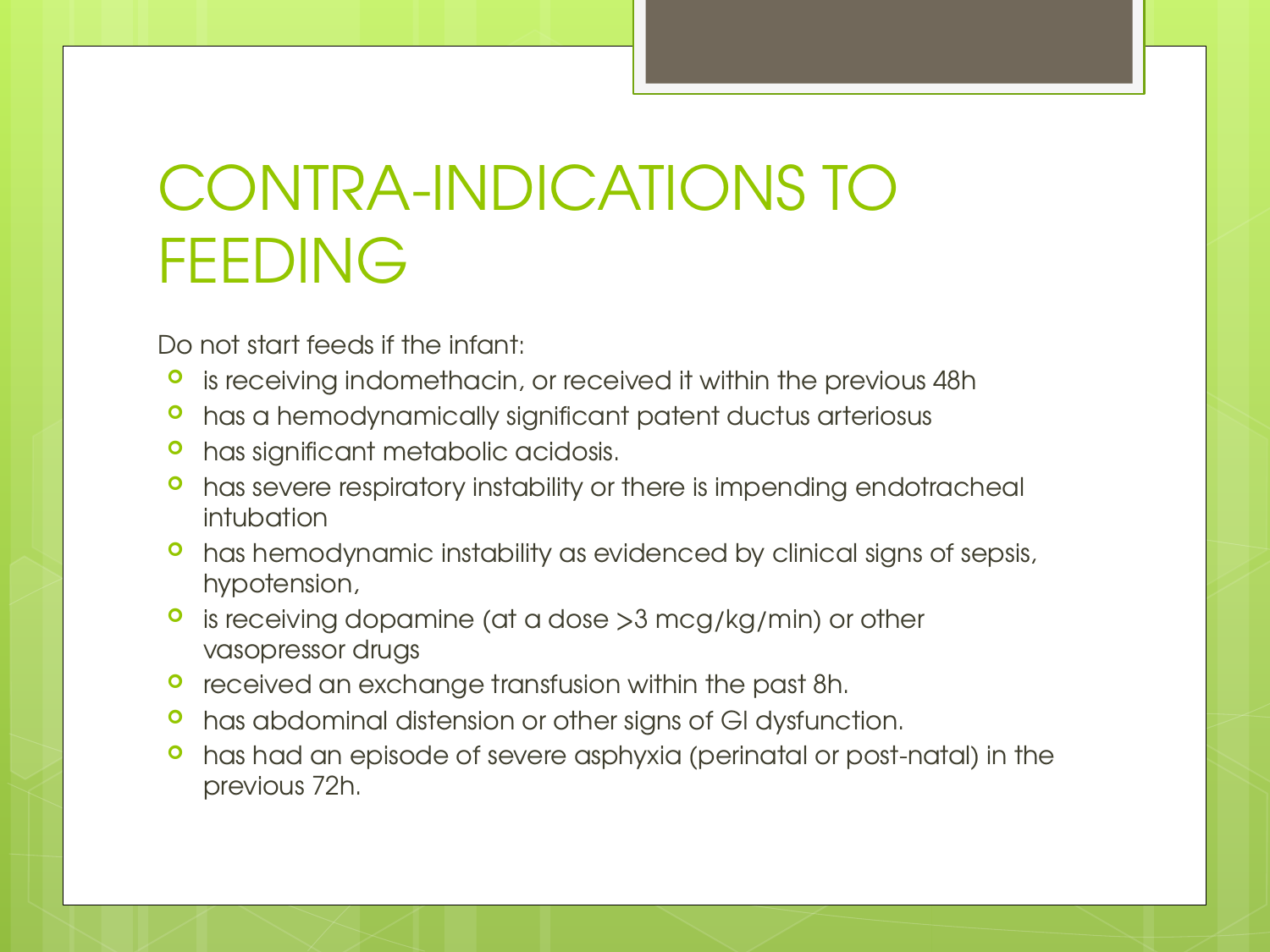

# CONTRA-INDICATIONS TO FEEDING
Do not start feeds if the infant:
is receiving indomethacin, or received it within the previous 48h
has a hemodynamically significant patent ductus arteriosus
has significant metabolic acidosis.
has severe respiratory instability or there is impending endotracheal intubation
has hemodynamic instability as evidenced by clinical signs of sepsis, hypotension,
is receiving dopamine (at a dose >3 mcg/kg/min) or other vasopressor drugs
received an exchange transfusion within the past 8h.
has abdominal distension or other signs of GI dysfunction.
has had an episode of severe asphyxia (perinatal or post-natal) in the previous 72h.